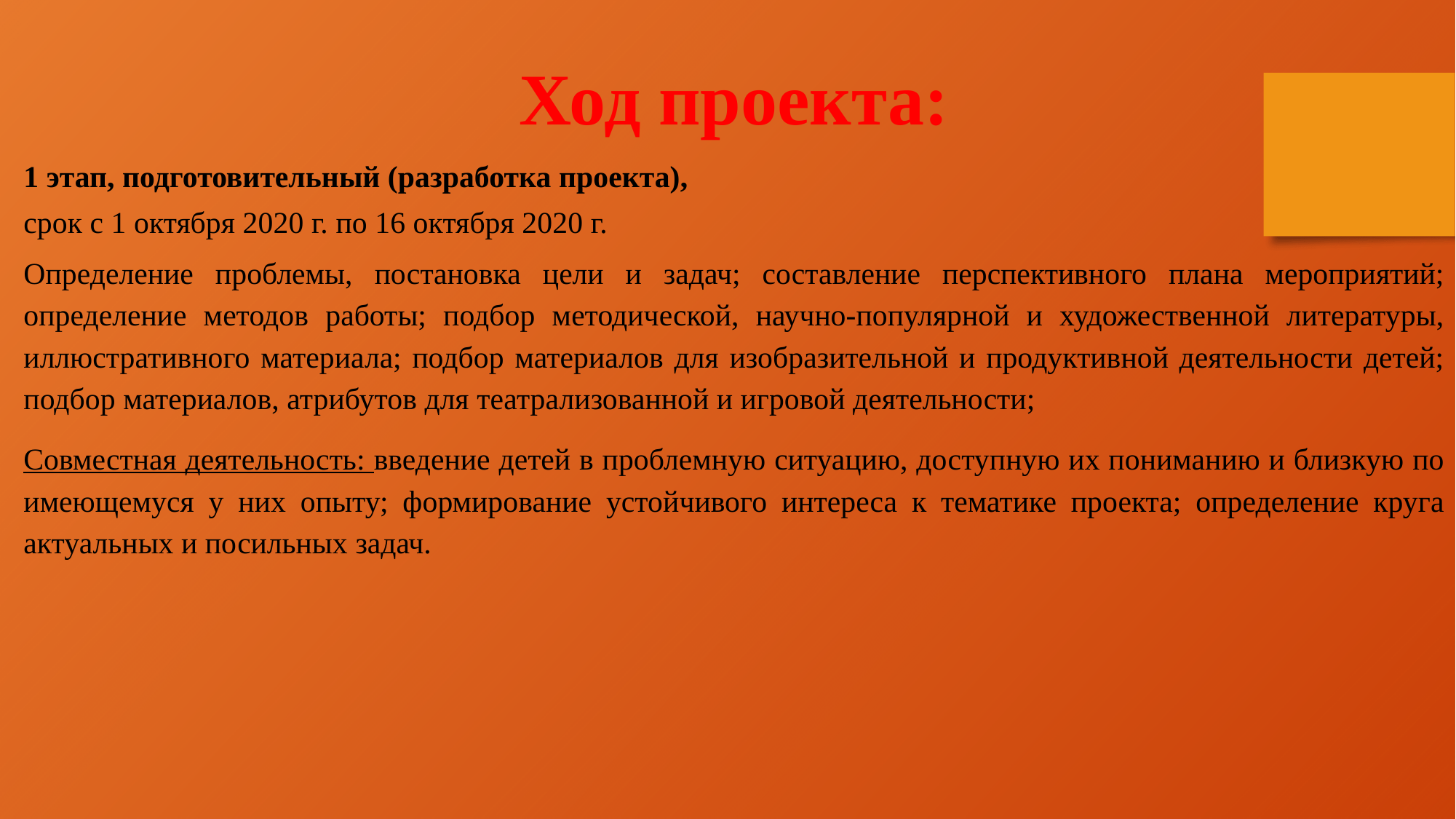

Ход проекта:
1 этап, подготовительный (разработка проекта),
срок с 1 октября 2020 г. по 16 октября 2020 г.
Определение проблемы, постановка цели и задач; составление перспективного плана мероприятий; определение методов работы; подбор методической, научно-популярной и художественной литературы, иллюстративного материала; подбор материалов для изобразительной и продуктивной деятельности детей; подбор материалов, атрибутов для театрализованной и игровой деятельности;
Совместная деятельность: введение детей в проблемную ситуацию, доступную их пониманию и близкую по имеющемуся у них опыту; формирование устойчивого интереса к тематике проекта; определение круга актуальных и посильных задач.